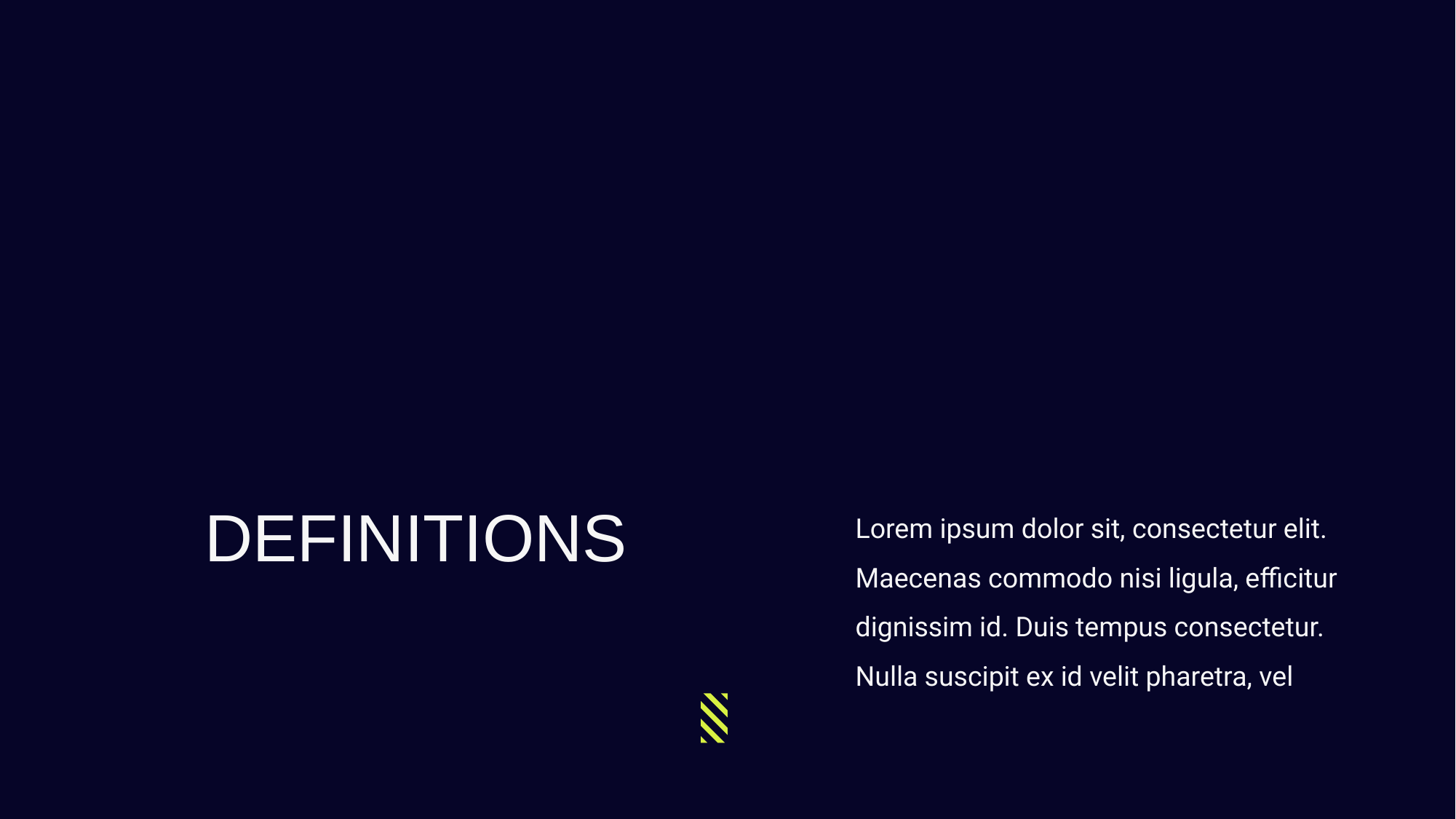

DEFINITIONS
Lorem ipsum dolor sit, consectetur elit. Maecenas commodo nisi ligula, efficitur dignissim id. Duis tempus consectetur. Nulla suscipit ex id velit pharetra, vel